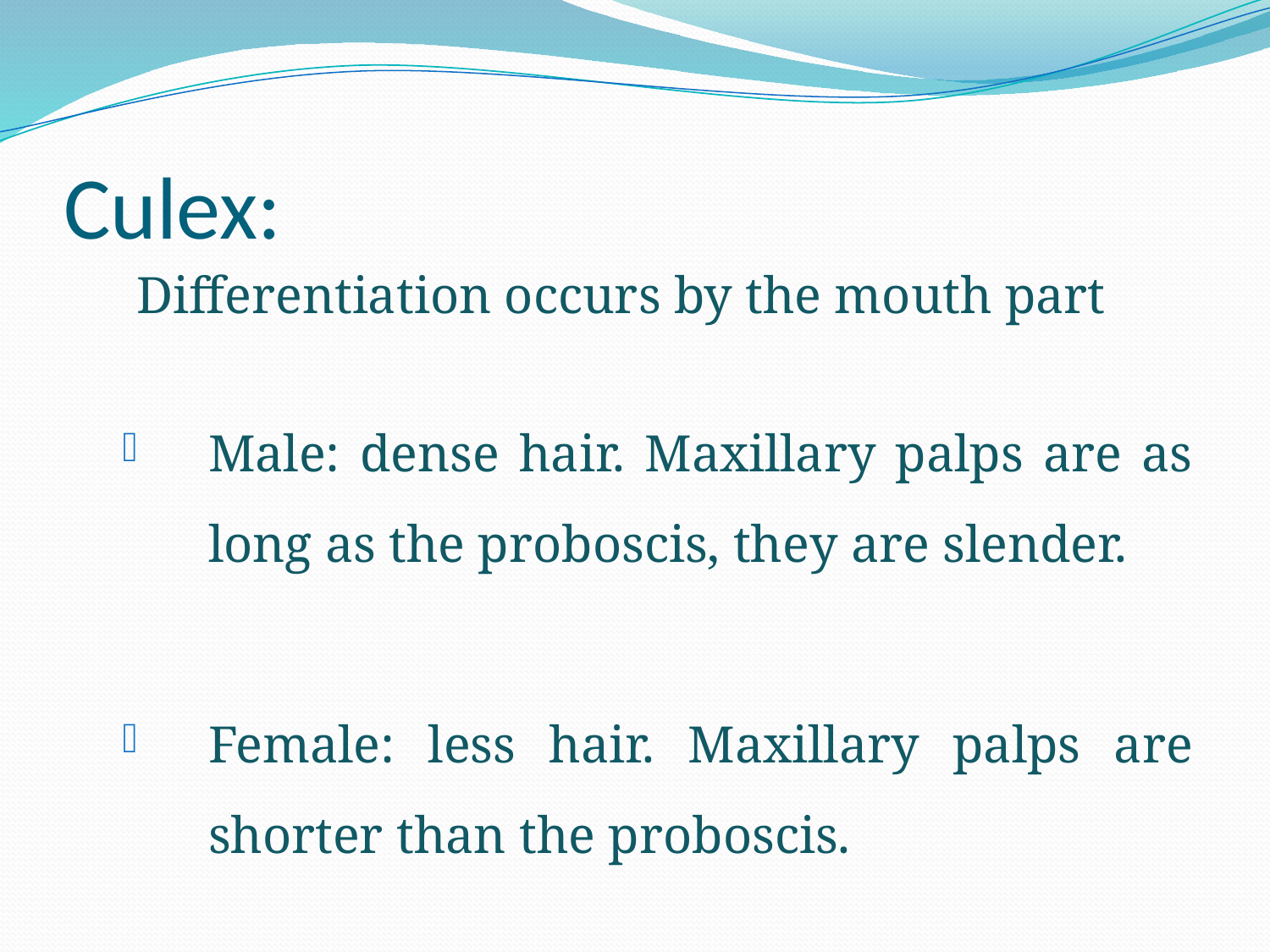

# Culex:
Differentiation occurs by the mouth part

Male: dense hair. Maxillary palps are as long as the proboscis, they are slender.

Female: less hair. Maxillary palps are shorter than the proboscis.